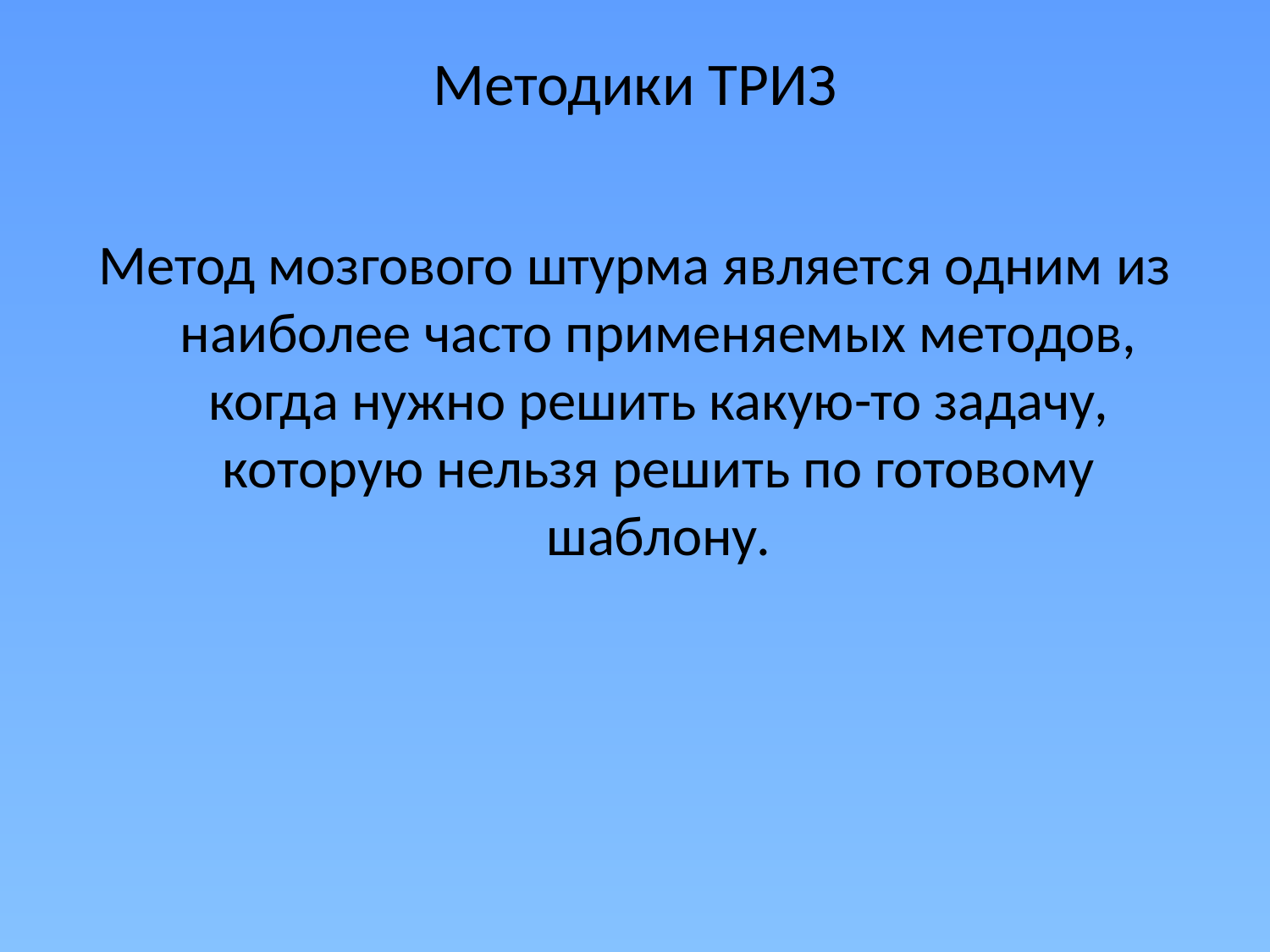

# Методики ТРИЗ
Метод мозгового штурма является одним из наиболее часто применяемых методов, когда нужно решить какую-то задачу, которую нельзя решить по готовому шаблону.